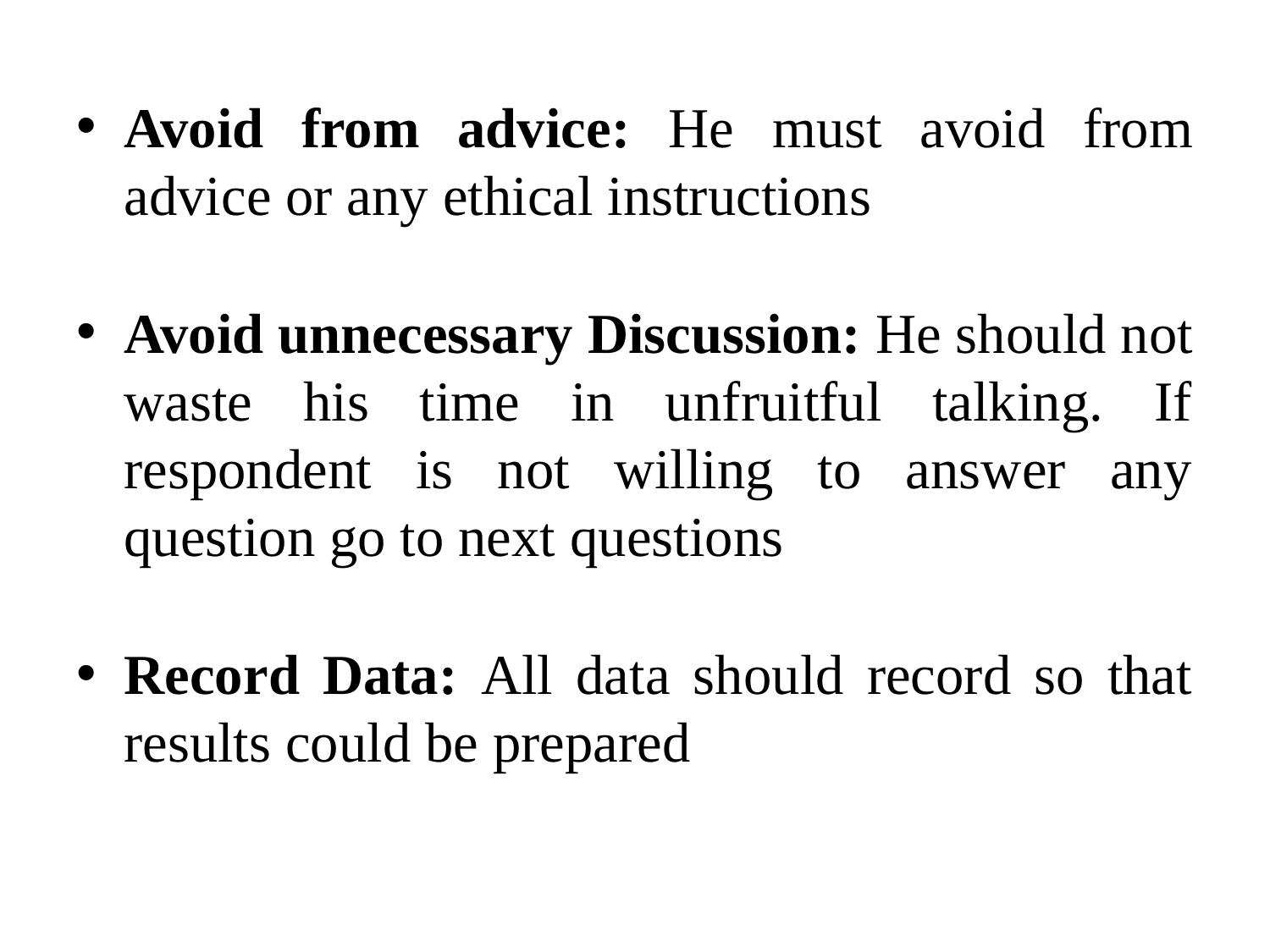

Avoid from advice: He must avoid from advice or any ethical instructions

Avoid unnecessary Discussion: He should not waste his time in unfruitful talking. If respondent is not willing to answer any question go to next questions

Record Data: All data should record so that results could be prepared